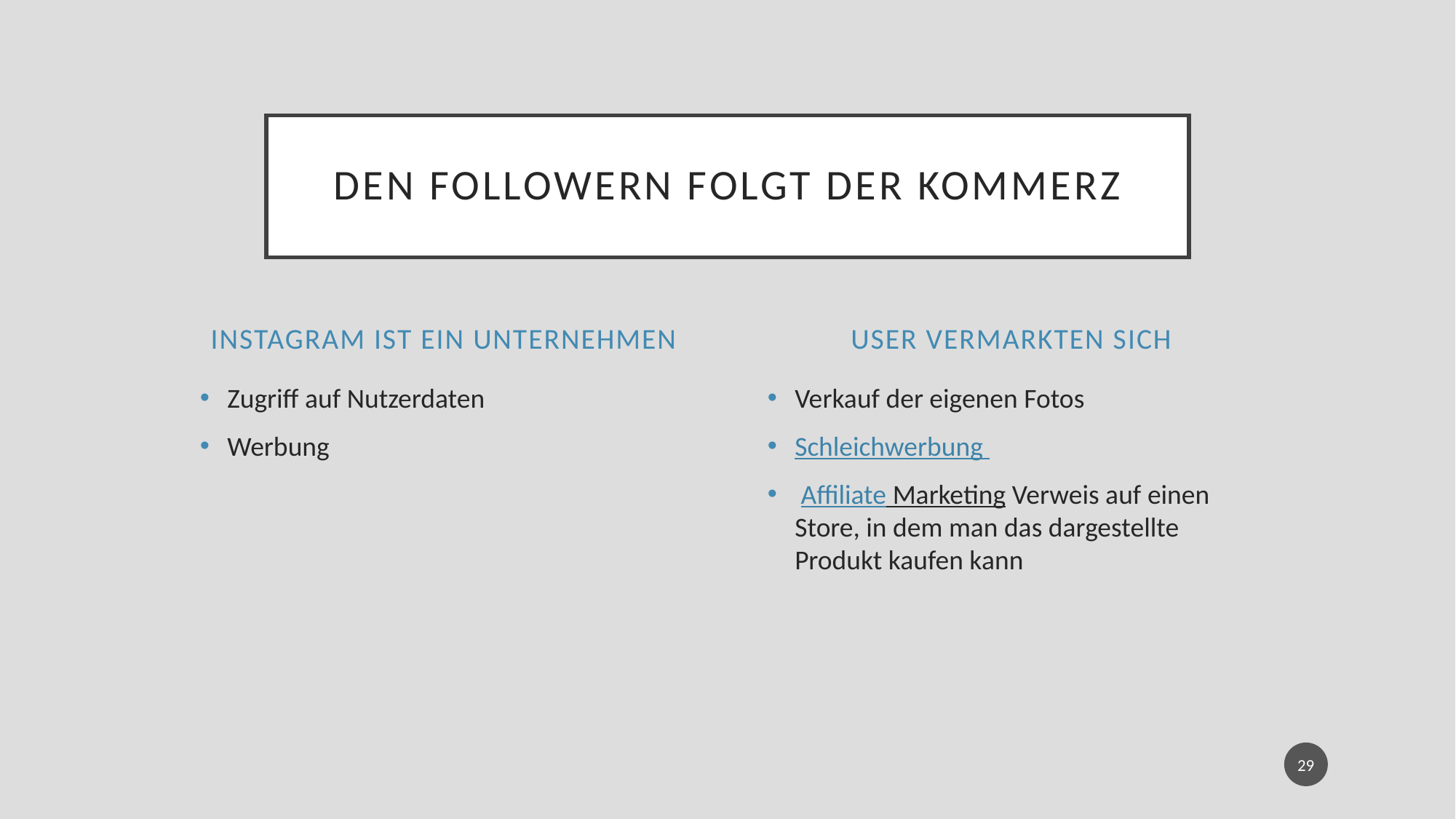

# Den Followern folgt der Kommerz
Instagram ist ein Unternehmen
User vermarkten Sich
Zugriff auf Nutzerdaten
Werbung
Verkauf der eigenen Fotos
Schleichwerbung
 Affiliate Marketing Verweis auf einen Store, in dem man das dargestellte Produkt kaufen kann
29